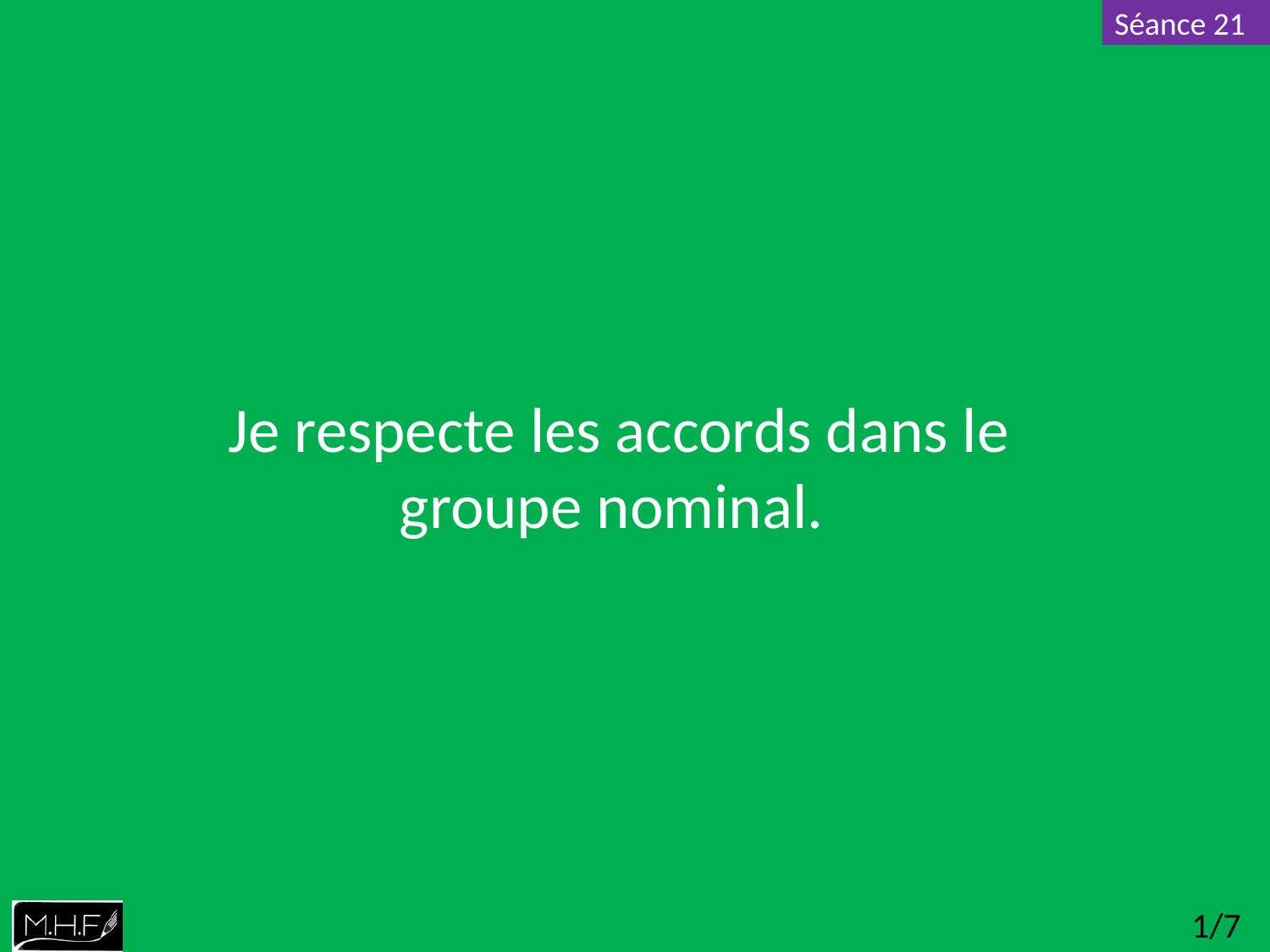

Je respecte les accords dans le groupe nominal.
1/7